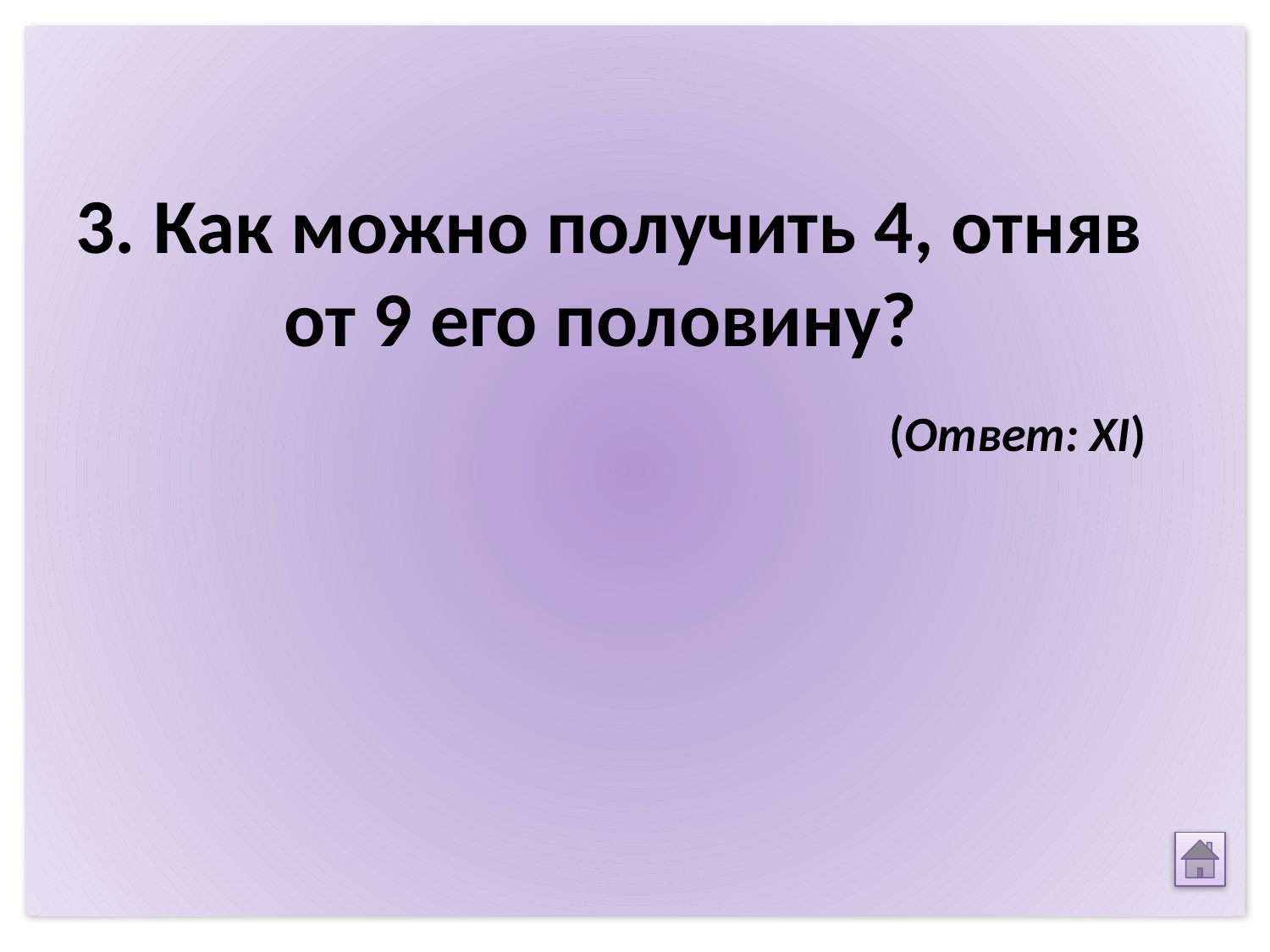

3. Как можно получить 4, отняв от 9 его половину?
(Ответ: XI)